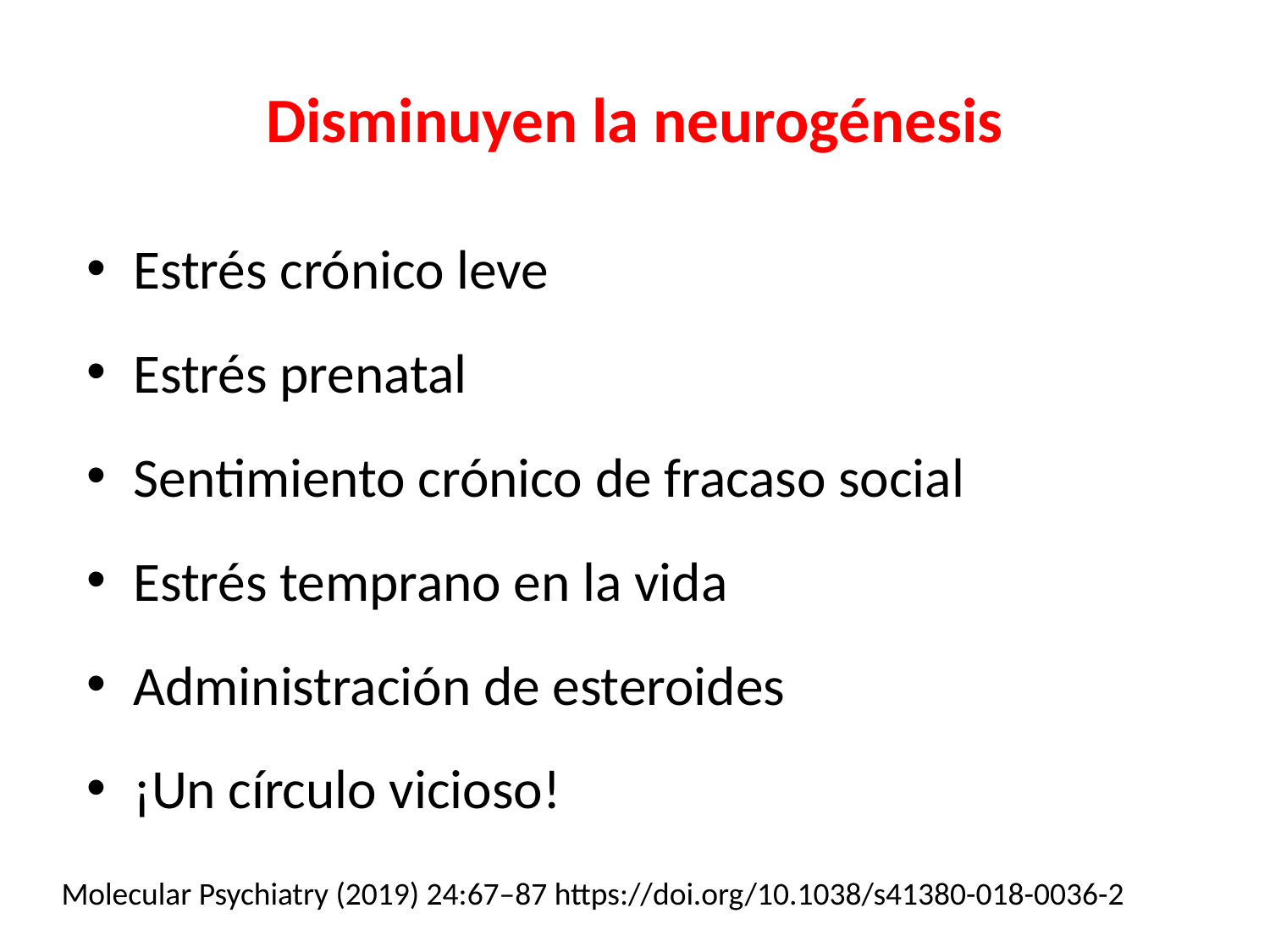

# Disminuyen la neurogénesis
Estrés crónico leve
Estrés prenatal
Sentimiento crónico de fracaso social
Estrés temprano en la vida
Administración de esteroides
¡Un círculo vicioso!
Molecular Psychiatry (2019) 24:67–87 https://doi.org/10.1038/s41380-018-0036-2